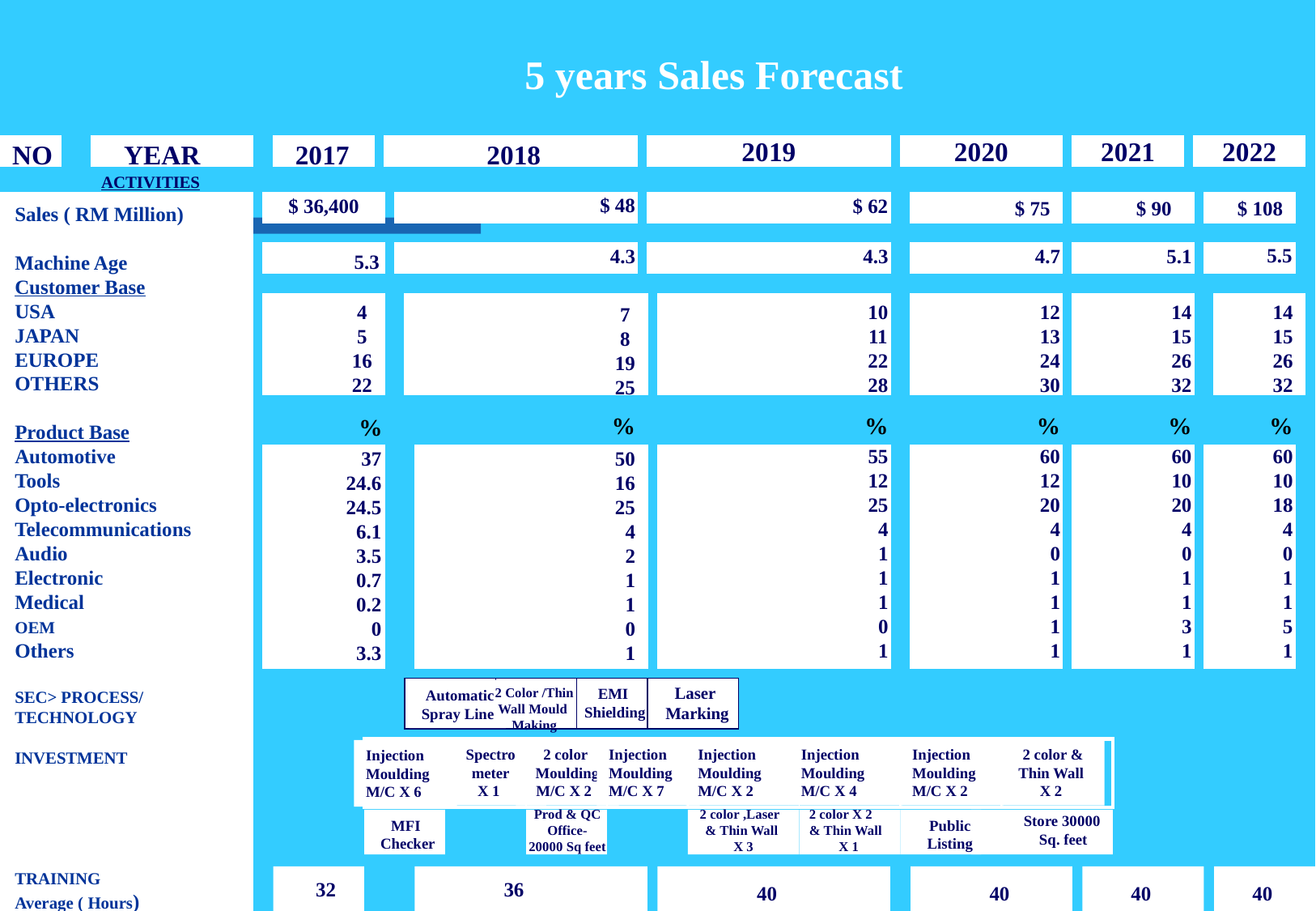

5 years Sales Forecast
NO
YEAR
2017
2018

2019
2020
2021
2022
ACTIVITIES
$ 48
$ 36,400
$ 62

    $ 75
  $ 90
$ 108
Sales ( RM Million)

Machine Age
Customer Base
	USA
	JAPAN
	EUROPE
	OTHERS

Product Base
	Automotive
	Tools
	Opto-electronics
	Telecommunications
	Audio
	Electronic
	Medical
	OEM
	Others

SEC> PROCESS/
	TECHNOLOGY

INVESTMENT

TRAINING
	Average ( Hours)

5.5
4.3
4.3
4.7
5.1

5.3

4
5
16
22

10
11
22
28

12
13
24
30

14
15
26
32

14
15
26
32
7
8
19
25
%
%
%
%
%
%
55
12
25
4
1
1
1
0
1
60
12
20
4
0
1
1
1
1
60
10
20
4
0
1
1
3
1
60
10
18
4
0
1
1
5
1
37
24.6
24.5
6.1
3.5
0.7
0.2
0
3.3
50
16
25
4
2
1
1
0
1

Laser
Marking

2 Color /Thin
Wall Mould
Making

EMI
Shielding

Automatic
Spray Line
|  |  |  |  |  |  |  |  |
| --- | --- | --- | --- | --- | --- | --- | --- |
Spectro
meter
X 1
2 color
Moulding M/C X 2
Injection
Moulding M/C X 7
Injection
Moulding M/C X 2
Injection
Moulding M/C X 4
Injection
Moulding M/C X 2
2 color &
Thin Wall
 X 2
Injection
Moulding M/C X 6
Prod & QC
Office-
20000 Sq feet
2 color ,Laser
& Thin Wall
X 3
2 color X 2
& Thin Wall
X 1
Store 30000
Sq. feet

MFI
 Checker

Public Listing

32
36
40
40
40
40